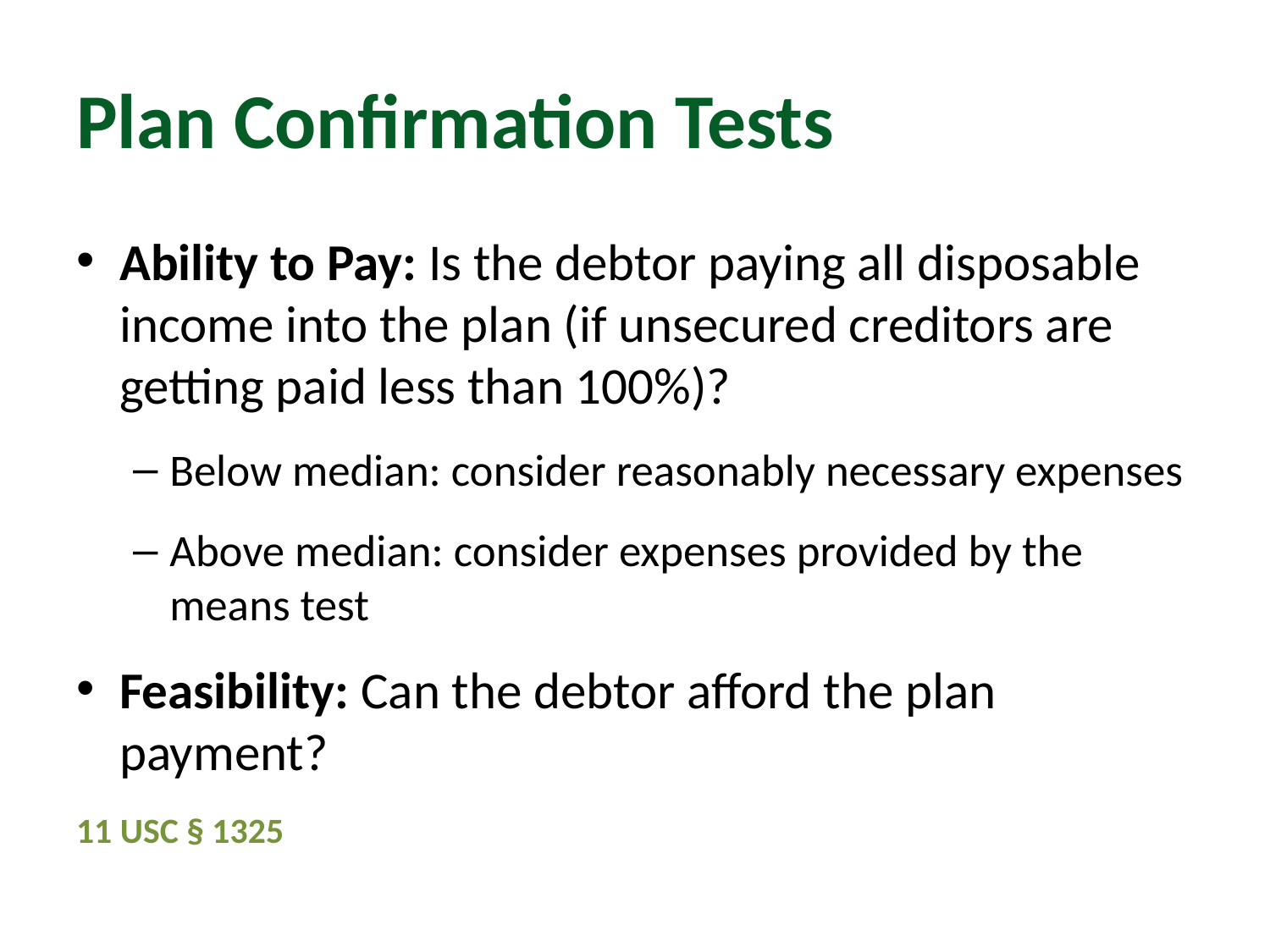

# Plan Confirmation Tests
Ability to Pay: Is the debtor paying all disposable income into the plan (if unsecured creditors are getting paid less than 100%)?
Below median: consider reasonably necessary expenses
Above median: consider expenses provided by the means test
Feasibility: Can the debtor afford the plan payment?
11 USC § 1325